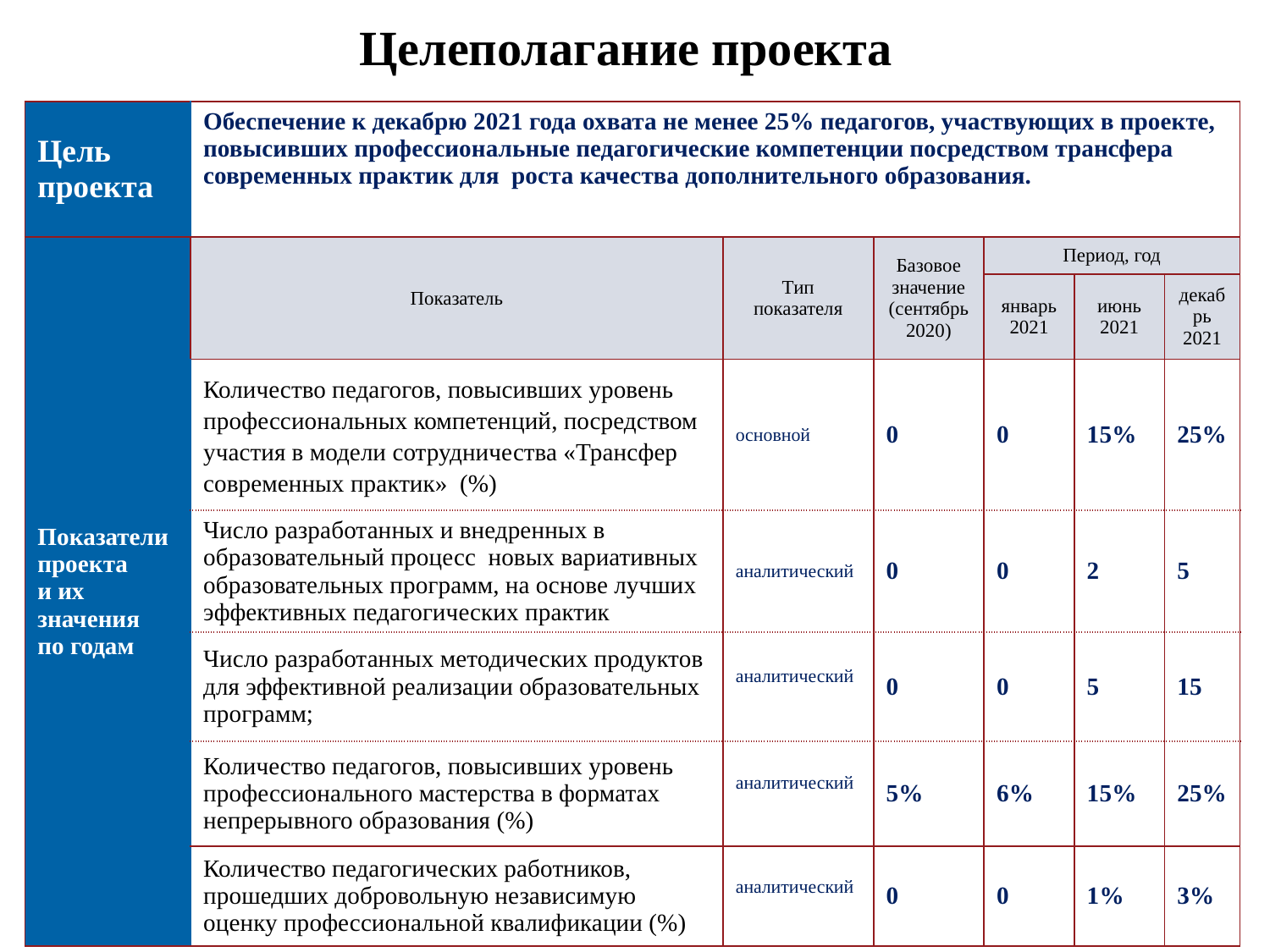

Целеполагание проекта
| Цель проекта | Обеспечение к декабрю 2021 года охвата не менее 25% педагогов, участвующих в проекте, повысивших профессиональные педагогические компетенции посредством трансфера современных практик для роста качества дополнительного образования. |  |  |  |  |  |
| --- | --- | --- | --- | --- | --- | --- |
| Показатели проекта и их значения по годам | Показатель | Тип показателя | Базовое значение (сентябрь 2020) | Период, год |  |  |
|  |  |  |  | январь 2021 | июнь 2021 | декабрь 2021 |
|  | Количество педагогов, повысивших уровень профессиональных компетенций, посредством участия в модели сотрудничества «Трансфер современных практик» (%) | основной | 0 | 0 | 15% | 25% |
|  | Число разработанных и внедренных в образовательный процесс новых вариативных образовательных программ, на основе лучших эффективных педагогических практик | аналитический | 0 | 0 | 2 | 5 |
|  | Число разработанных методических продуктов для эффективной реализации образовательных программ; | аналитический | 0 | 0 | 5 | 15 |
|  | Количество педагогов, повысивших уровень профессионального мастерства в форматах непрерывного образования (%) | аналитический | 5% | 6% | 15% | 25% |
|  | Количество педагогических работников, прошедших добровольную независимую оценку профессиональной квалификации (%) | аналитический | 0 | 0 | 1% | 3% |
3